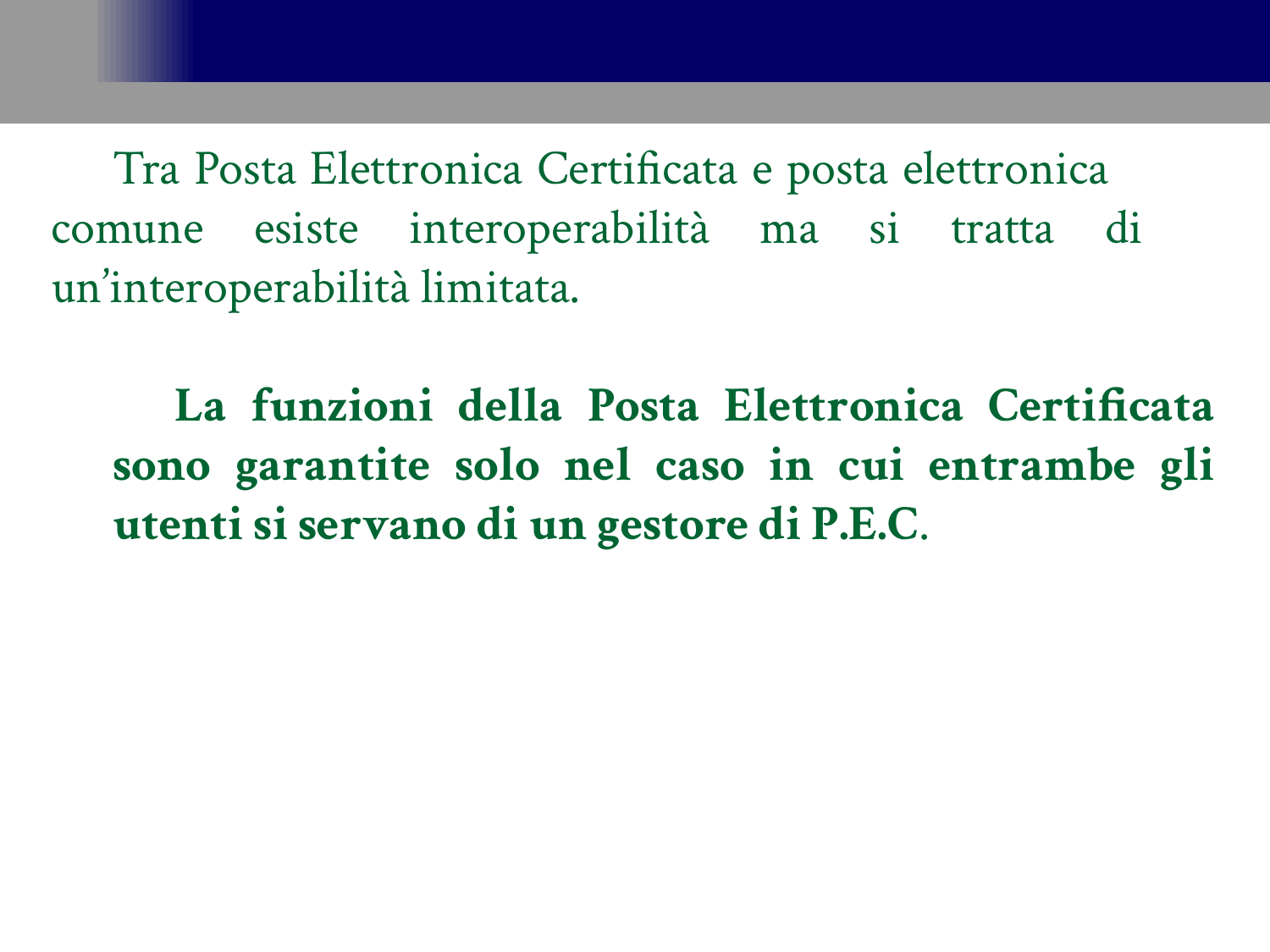

Tra Posta Elettronica Certificata e posta elettronica 	comune esiste interoperabilità ma si tratta di 	un’interoperabilità limitata.

La funzioni della Posta Elettronica Certificata sono garantite solo nel caso in cui entrambe gli utenti si servano di un gestore di P.E.C.